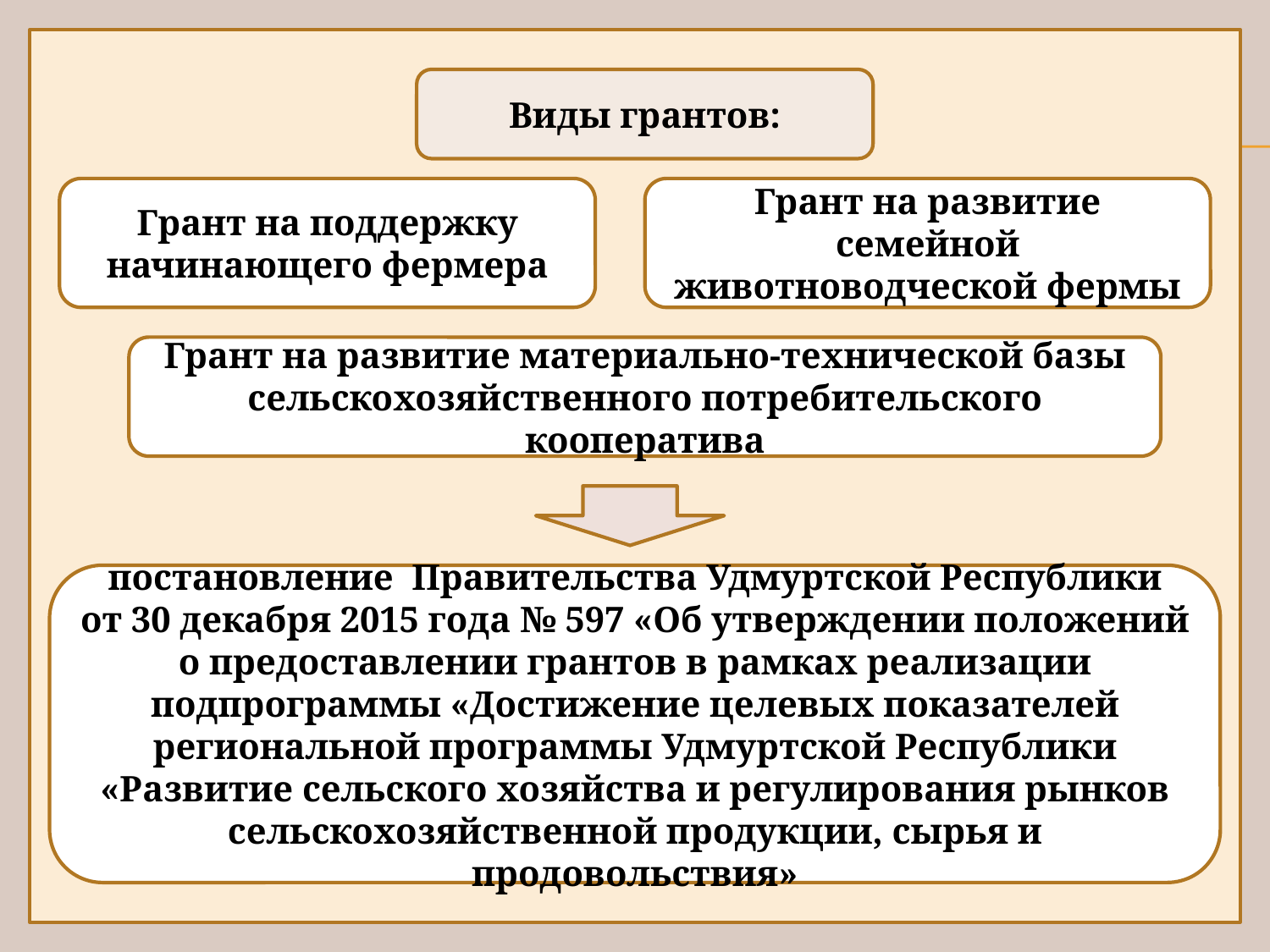

Виды грантов:
Грант на поддержку начинающего фермера

Грант на развитие семейной животноводческой фермы

Грант на развитие материально-технической базы сельскохозяйственного потребительского кооператива

постановление  Правительства Удмуртской Республики
от 30 декабря 2015 года № 597 «Об утверждении положений
о предоставлении грантов в рамках реализации подпрограммы «Достижение целевых показателей региональной программы Удмуртской Республики «Развитие сельского хозяйства и регулирования рынков сельскохозяйственной продукции, сырья и продовольствия»